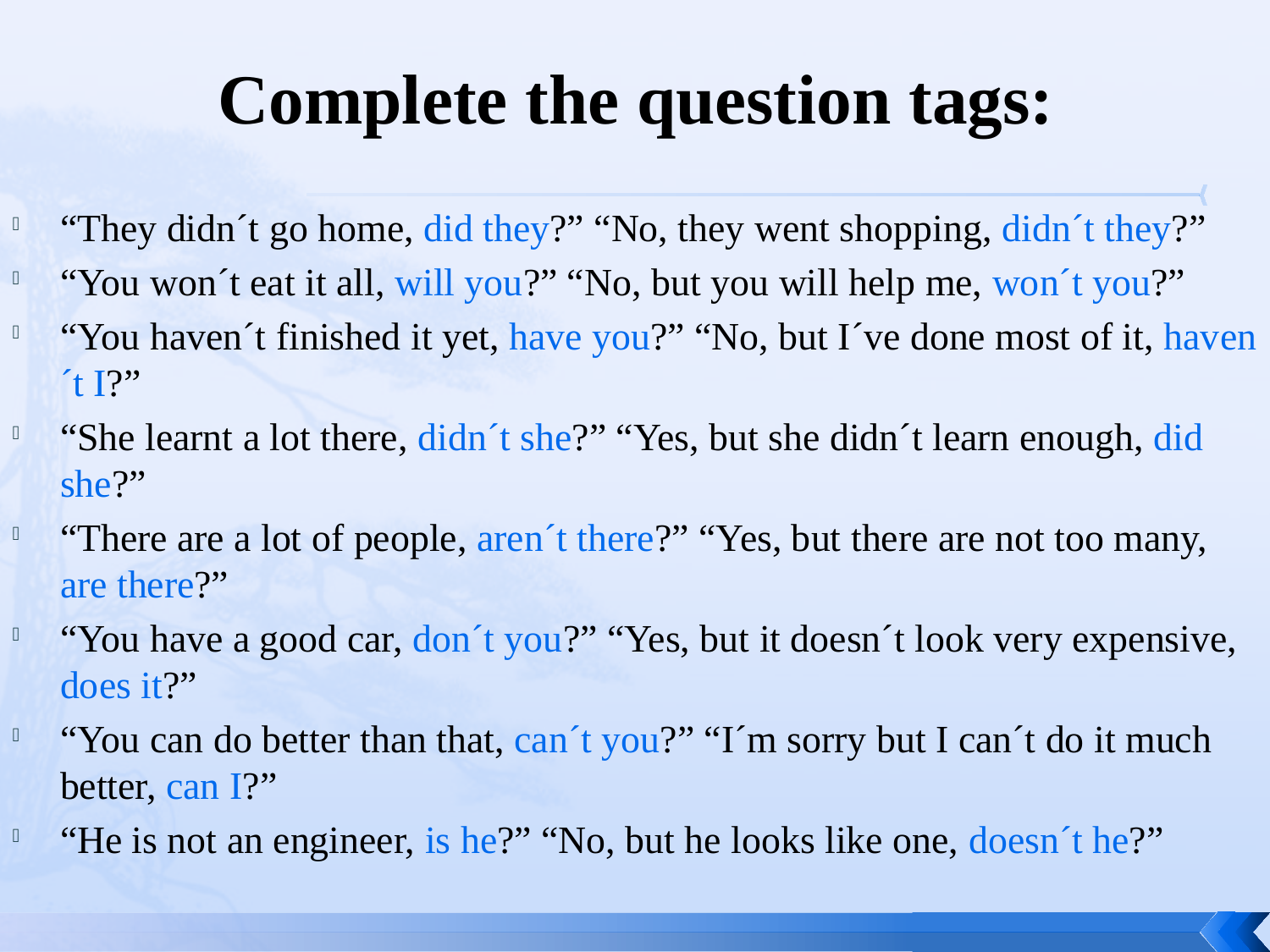

# Complete the question tags:
“They didn´t go home, did they?” “No, they went shopping, didn´t they?”
“You won´t eat it all, will you?” “No, but you will help me, won´t you?”
“You haven´t finished it yet, have you?” “No, but I´ve done most of it, haven´t I?”
“She learnt a lot there, didn´t she?” “Yes, but she didn´t learn enough, did she?”
“There are a lot of people, aren´t there?” “Yes, but there are not too many, are there?”
“You have a good car, don´t you?” “Yes, but it doesn´t look very expensive, does it?”
“You can do better than that, can´t you?” “I´m sorry but I can´t do it much better, can I?”
“He is not an engineer, is he?” “No, but he looks like one, doesn´t he?”